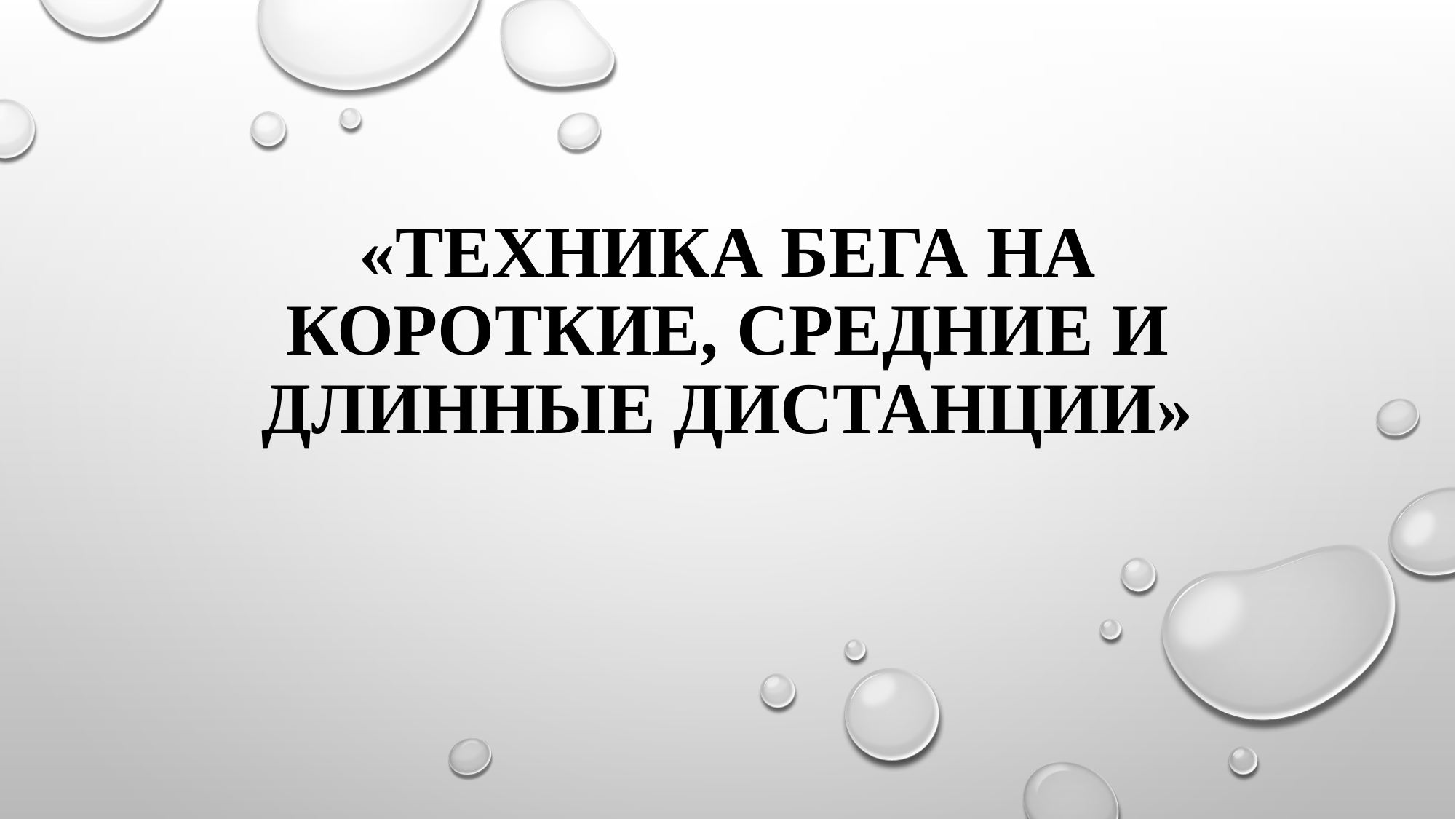

# «Техника бега на короткие, средние и длинные дистанции»